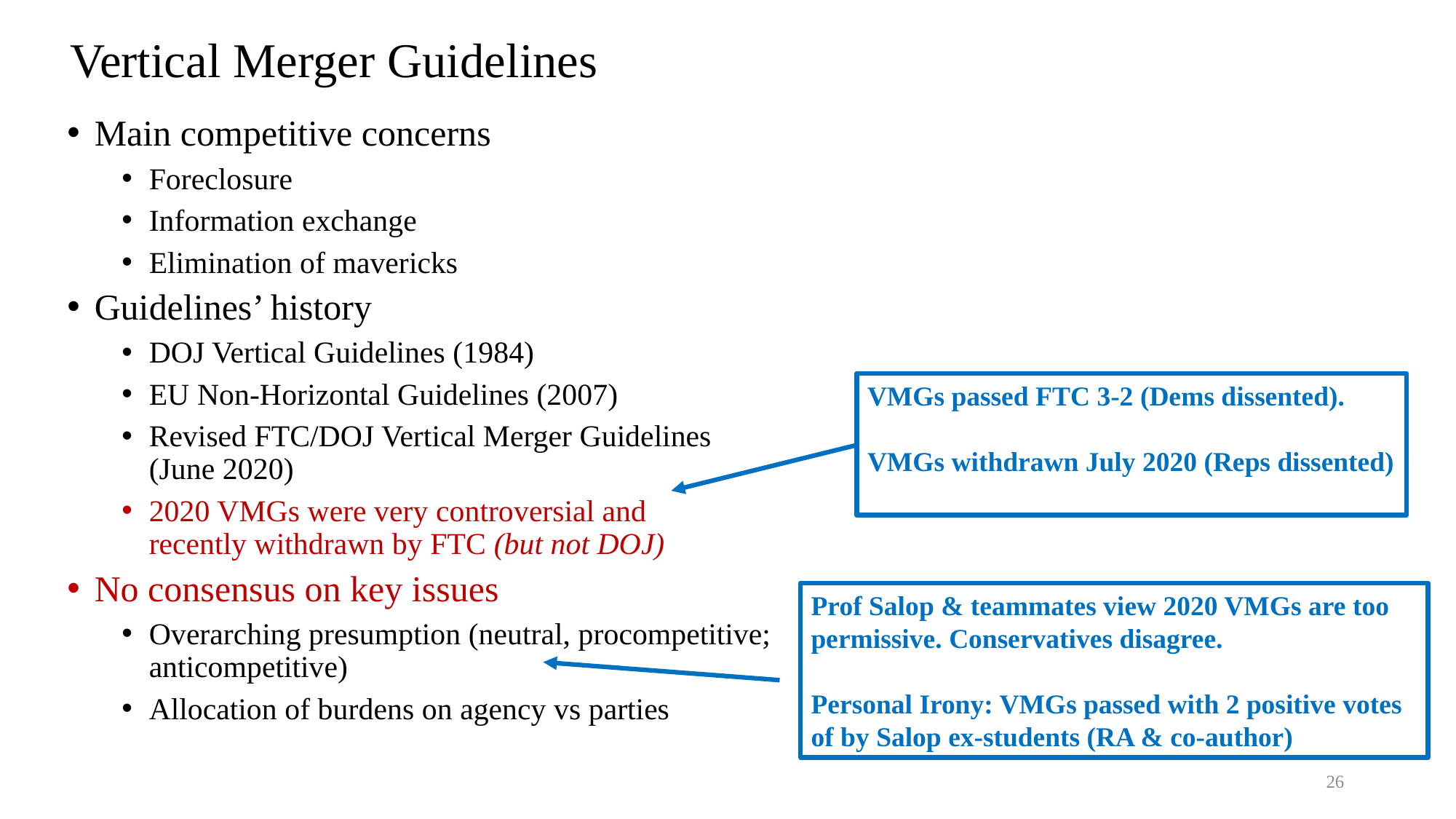

# Vertical Merger Guidelines
Main competitive concerns
Foreclosure
Information exchange
Elimination of mavericks
Guidelines’ history
DOJ Vertical Guidelines (1984)
EU Non-Horizontal Guidelines (2007)
Revised FTC/DOJ Vertical Merger Guidelines
(June 2020)
2020 VMGs were very controversial and
recently withdrawn by FTC (but not DOJ)
No consensus on key issues
Overarching presumption (neutral, procompetitive; anticompetitive)
Allocation of burdens on agency vs parties

VMGs passed FTC 3-2 (Dems dissented).

VMGs withdrawn July 2020 (Reps dissented)
Prof Salop & teammates view 2020 VMGs are too permissive. Conservatives disagree.

Personal Irony: VMGs passed with 2 positive votes of by Salop ex-students (RA & co-author)
26